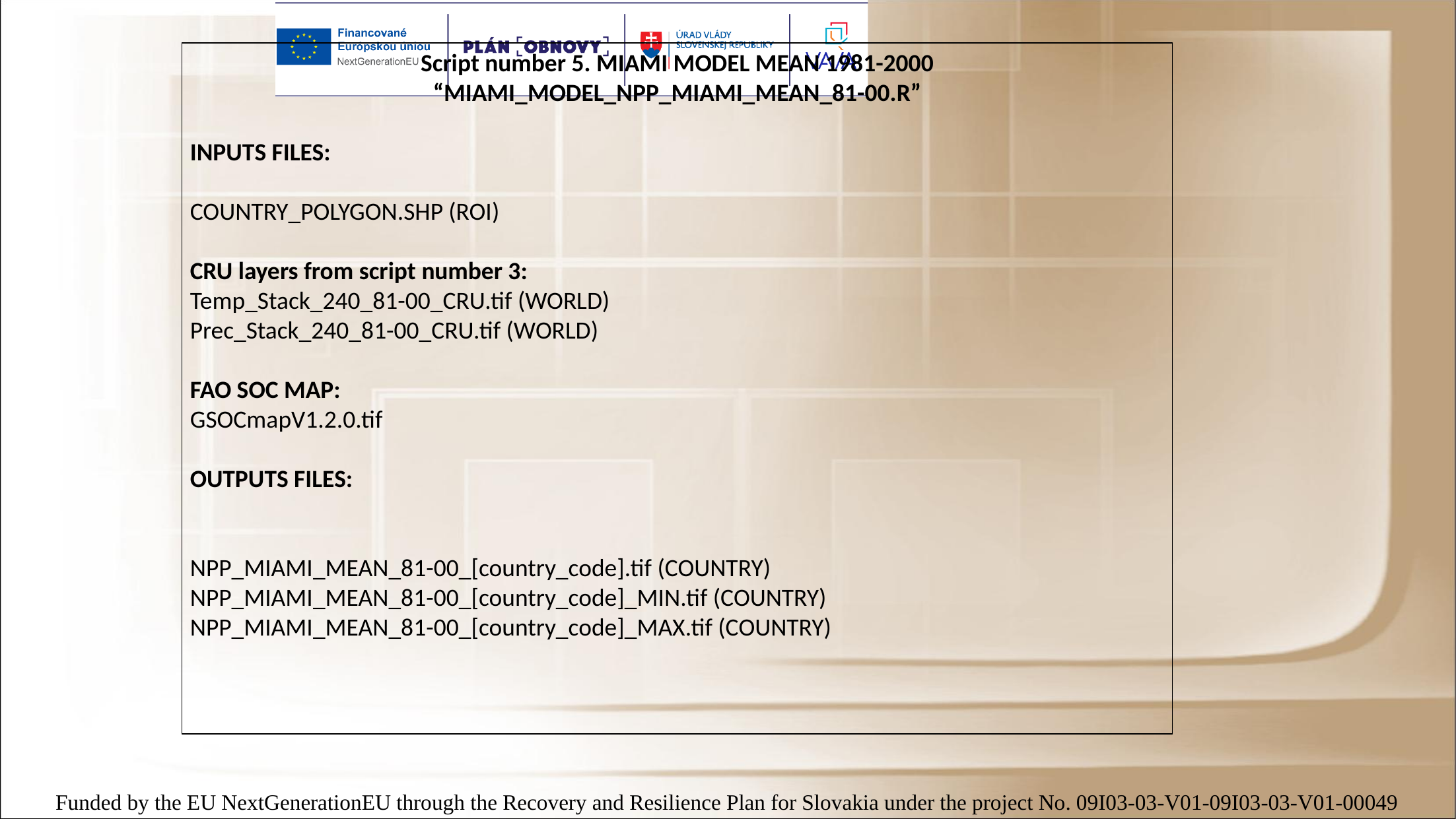

Script number 5. MIAMI MODEL MEAN 1981-2000
“MIAMI_MODEL_NPP_MIAMI_MEAN_81-00.R”

INPUTS FILES:

COUNTRY_POLYGON.SHP (ROI)

CRU layers from script number 3:
Temp_Stack_240_81-00_CRU.tif (WORLD)
Prec_Stack_240_81-00_CRU.tif (WORLD)

FAO SOC MAP:
GSOCmapV1.2.0.tif

OUTPUTS FILES:

NPP_MIAMI_MEAN_81-00_[country_code].tif (COUNTRY)
NPP_MIAMI_MEAN_81-00_[country_code]_MIN.tif (COUNTRY)
NPP_MIAMI_MEAN_81-00_[country_code]_MAX.tif (COUNTRY)